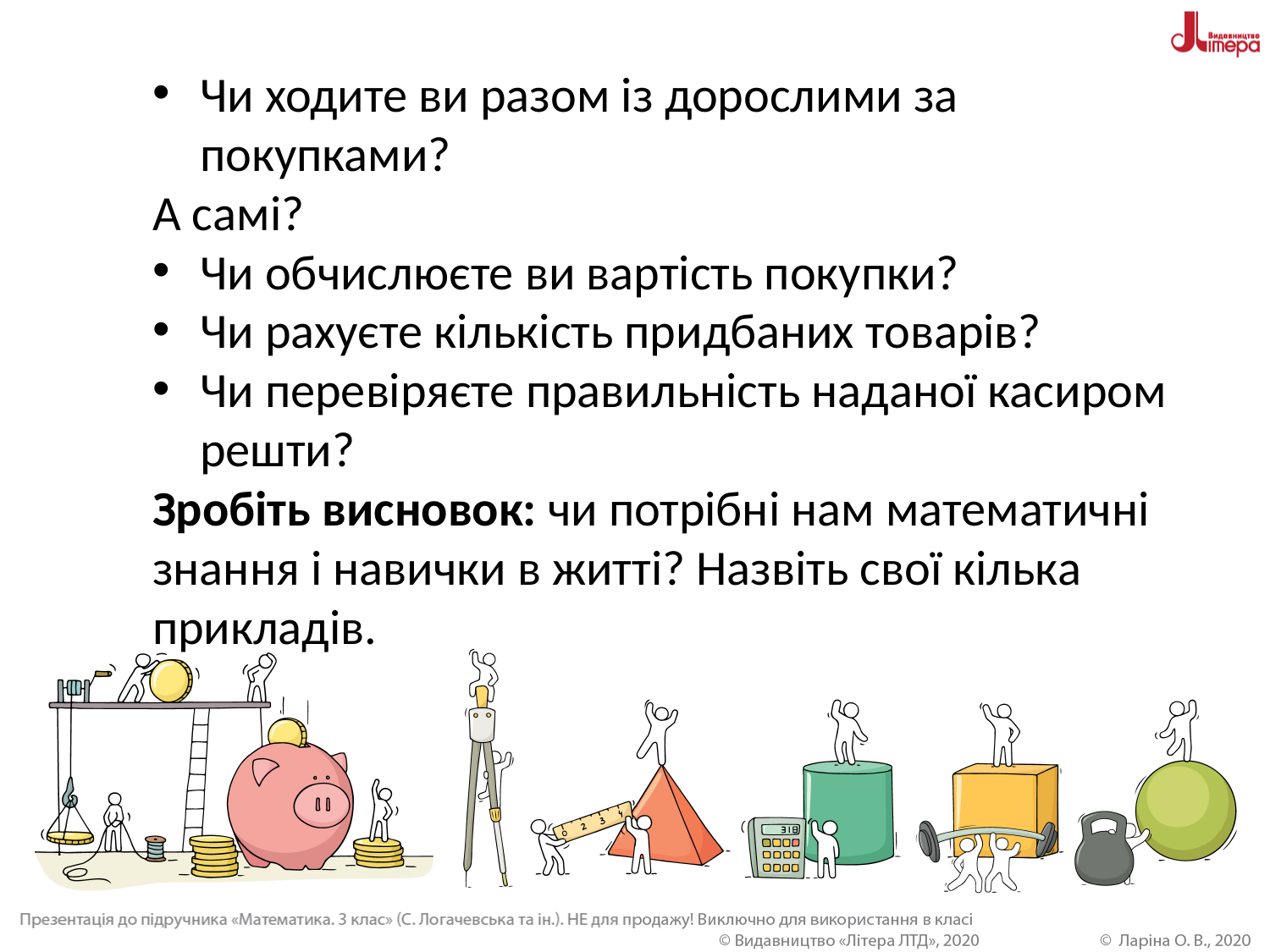

Чи ходите ви разом із дорослими за покупками?
А самі?
Чи обчислюєте ви вартість покупки?
Чи рахуєте кількість придбаних товарів?
Чи перевіряєте правильність наданої касиром решти?
Зробіть висновок: чи потрібні нам математичні знання і навички в житті? Назвіть свої кілька прикладів.